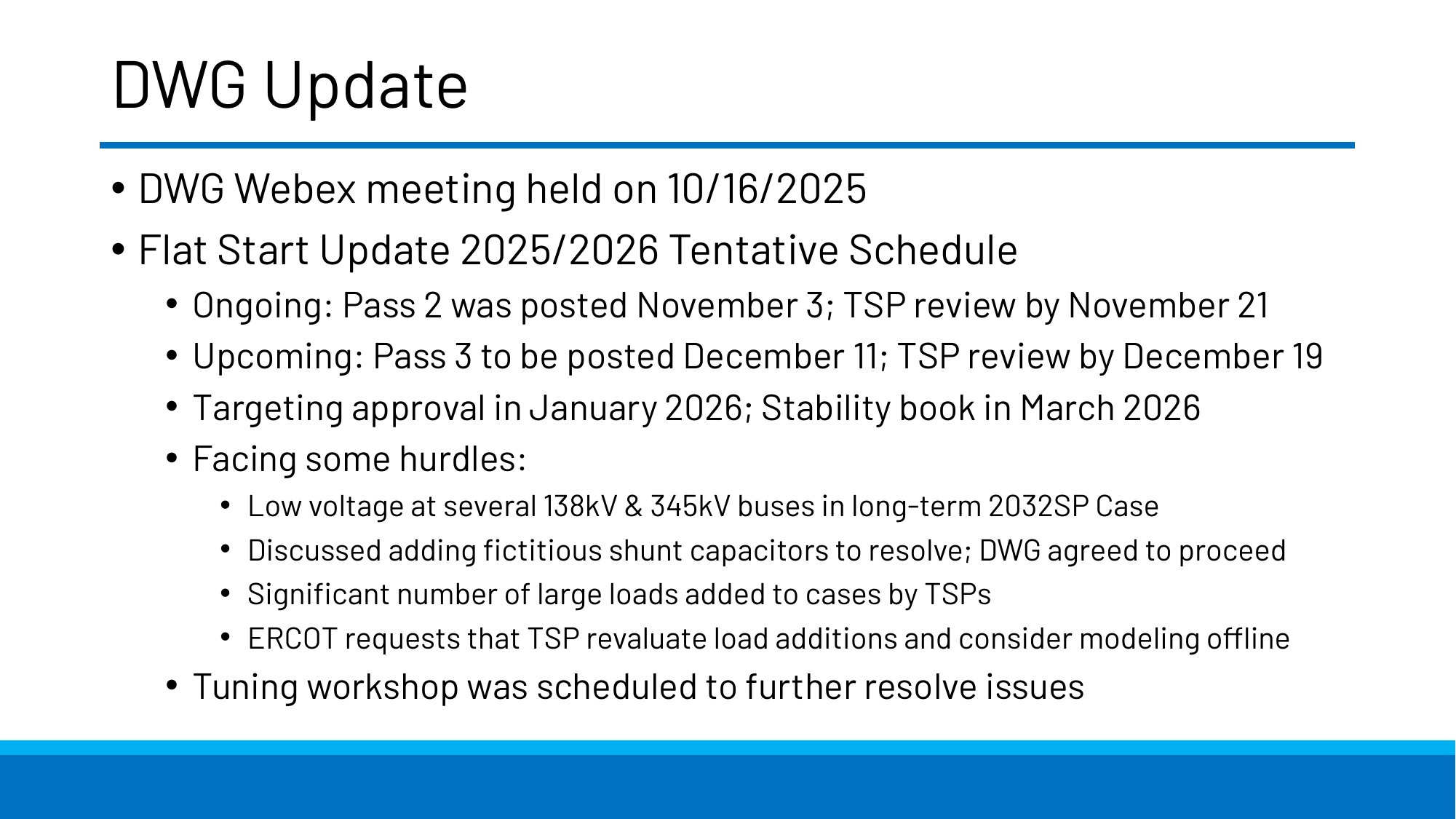

# DWG Update
DWG Webex meeting held on 10/16/2025
Flat Start Update 2025/2026 Tentative Schedule
Ongoing: Pass 2 was posted November 3; TSP review by November 21
Upcoming: Pass 3 to be posted December 11; TSP review by December 19
Targeting approval in January 2026; Stability book in March 2026
Facing some hurdles:
Low voltage at several 138kV & 345kV buses in long-term 2032SP Case
Discussed adding fictitious shunt capacitors to resolve; DWG agreed to proceed
Significant number of large loads added to cases by TSPs
ERCOT requests that TSP revaluate load additions and consider modeling offline
Tuning workshop was scheduled to further resolve issues